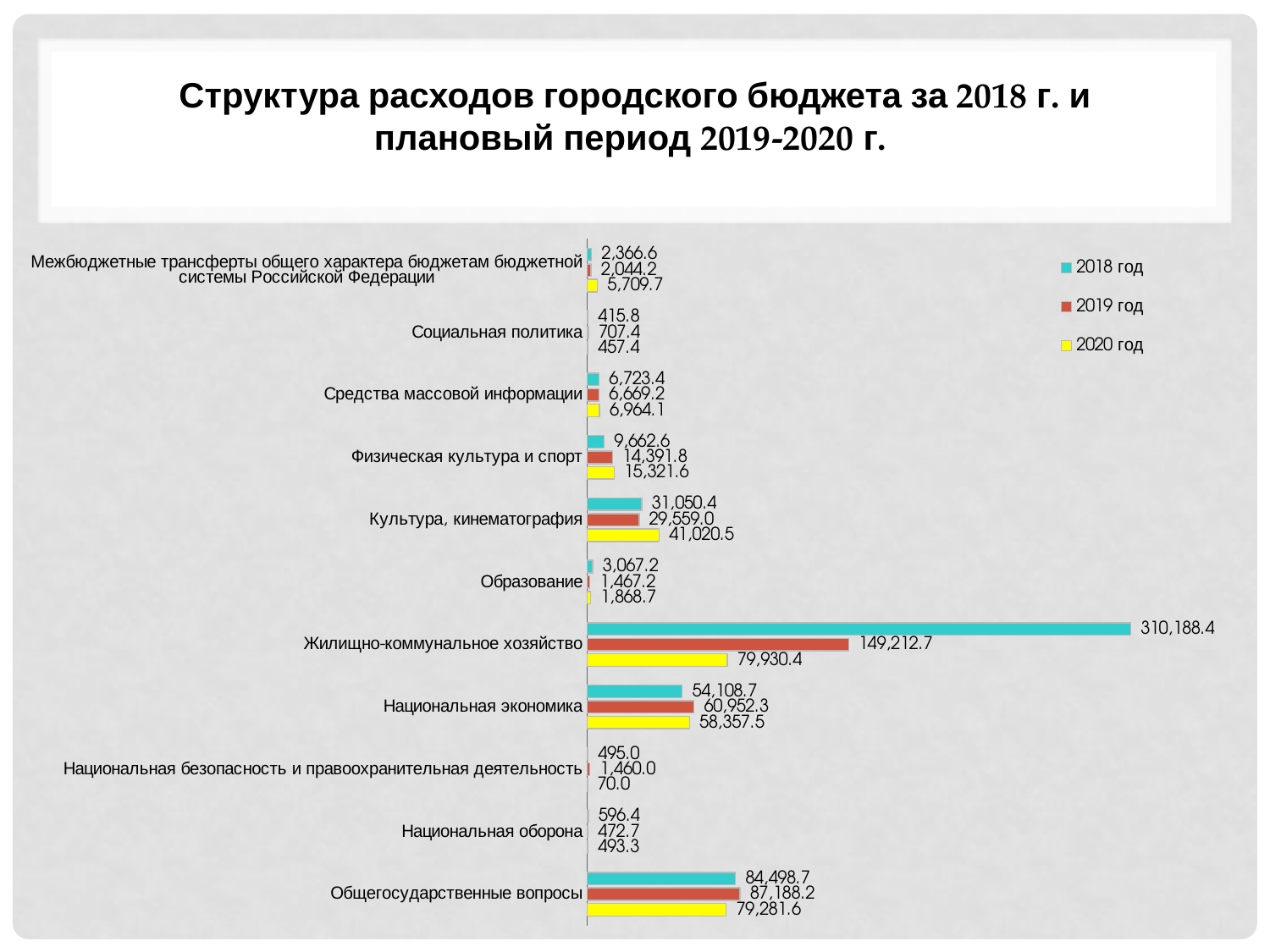

Структура расходов городского бюджета за 2018 г. и плановый период 2019-2020 г.

### Chart

| Category | 2020 год | 2019 год | 2018 год |
|---|---|---|---|
| Общегосударственные вопросы | 79281.57470999999 | 87188.24652999999 | 84498.70374 |
| Национальная оборона | 493.308 | 472.71 | 596.36023 |
| Национальная безопасность и правоохранительная деятельность | 70.0 | 1460.0 | 495.0 |
| Национальная экономика | 58357.54299999999 | 60952.28539999999 | 54108.67789 |
| Жилищно-коммунальное хозяйство | 79930.35559 | 149212.7187 | 310188.35315 |
| Образование | 1868.71 | 1467.185 | 3067.1953700000004 |
| Культура, кинематография | 41020.460999999996 | 29558.9505 | 31050.380709999998 |
| Физическая культура и спорт | 15321.58382 | 14391.78016 | 9662.60492 |
| Средства массовой информации | 6964.104880000001 | 6669.24084 | 6723.39506 |
| Социальная политика | 457.424 | 707.424 | 415.789 |
| Межбюджетные трансферты общего характера бюджетам бюджетной системы Российской Федерации | 5709.7 | 2044.2 | 2366.6 |